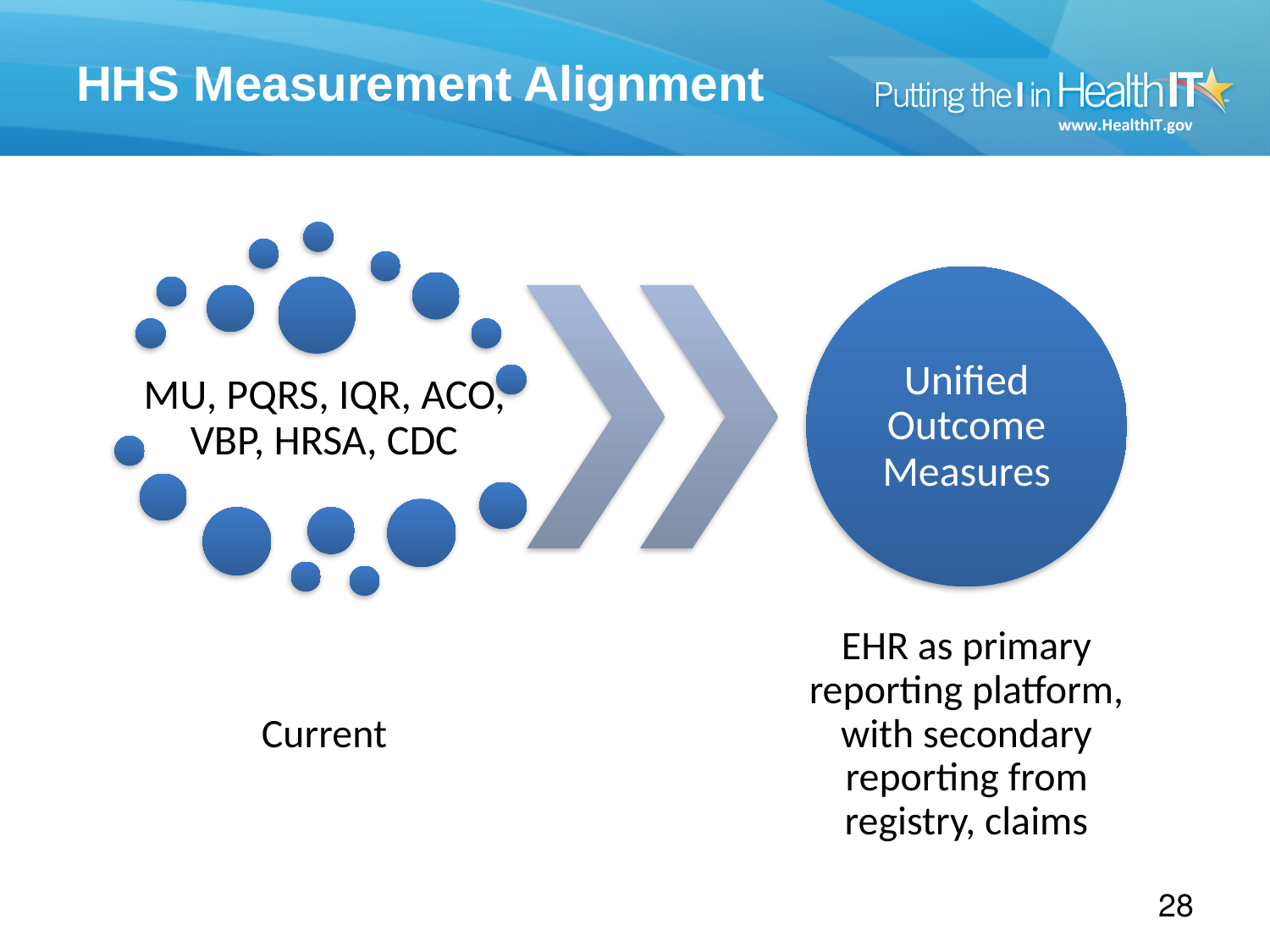

# HHS Measurement Alignment
MU, PQRS, IQR, ACO, VBP, HRSA, CDC
Current
Unified
Outcome Measures
EHR as primary reporting platform, with secondary reporting from registry, claims
28